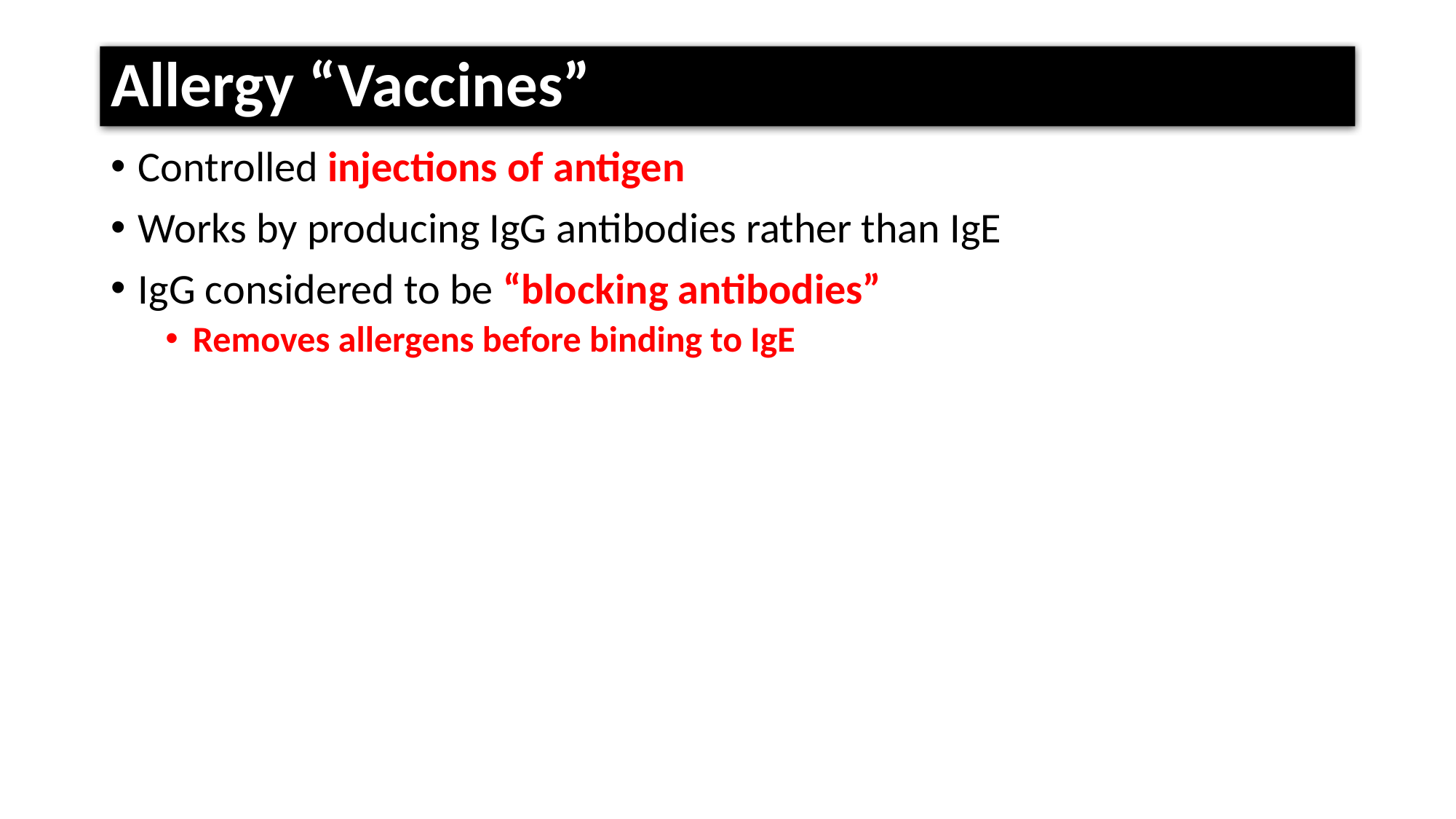

# Allergy “Vaccines”
Controlled injections of antigen
Works by producing IgG antibodies rather than IgE
IgG considered to be “blocking antibodies”
Removes allergens before binding to IgE